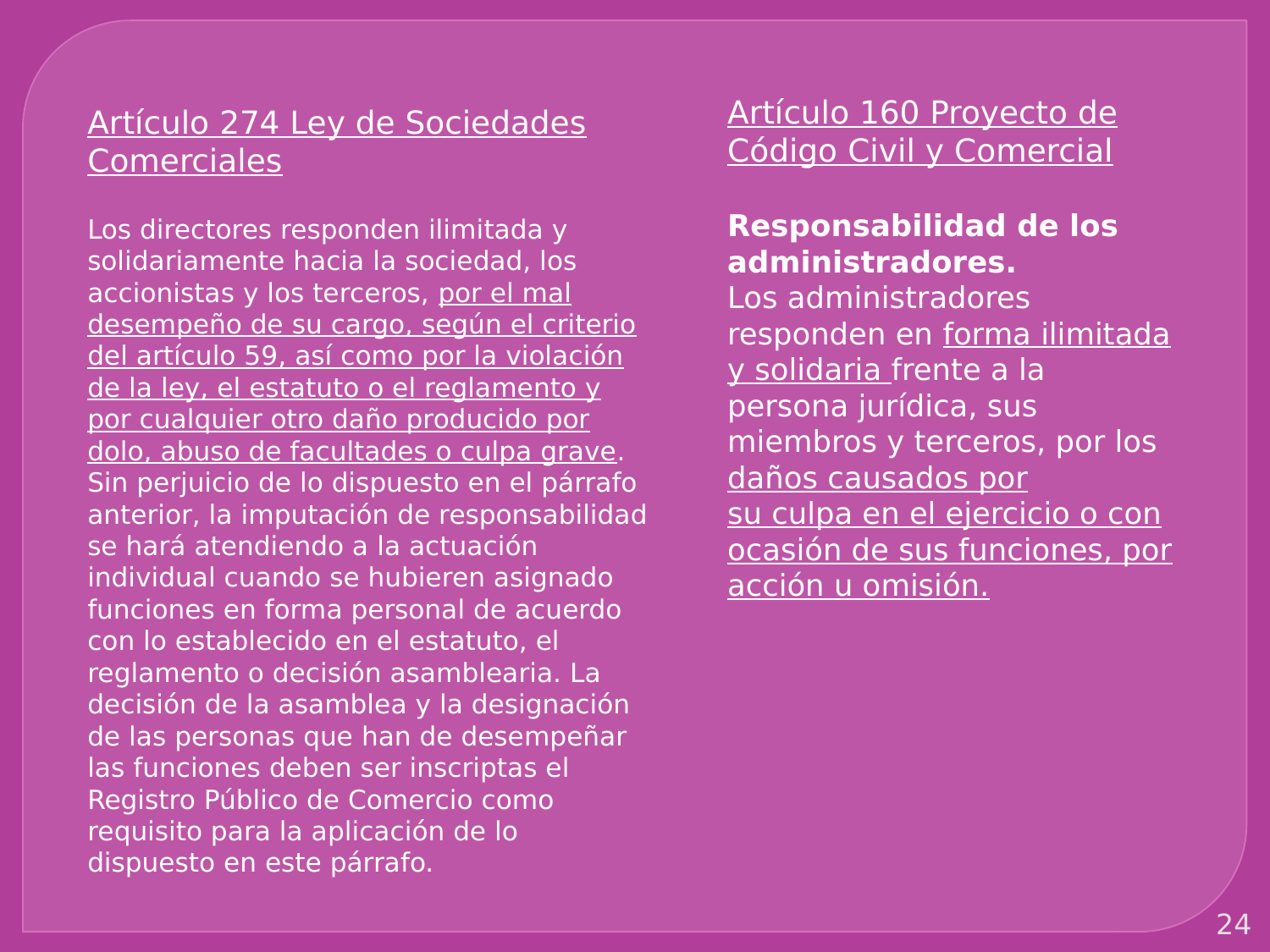

Artículo 160 Proyecto de Código Civil y Comercial

Responsabilidad de los administradores.
Los administradores responden en forma ilimitada y solidaria frente a la
persona jurídica, sus miembros y terceros, por los daños causados por
su culpa en el ejercicio o con ocasión de sus funciones, por acción u omisión.
Artículo 274 Ley de Sociedades Comerciales

Los directores responden ilimitada y solidariamente hacia la sociedad, los accionistas y los terceros, por el mal desempeño de su cargo, según el criterio del artículo 59, así como por la violación de la ley, el estatuto o el reglamento y por cualquier otro daño producido por dolo, abuso de facultades o culpa grave.
Sin perjuicio de lo dispuesto en el párrafo anterior, la imputación de responsabilidad se hará atendiendo a la actuación individual cuando se hubieren asignado funciones en forma personal de acuerdo con lo establecido en el estatuto, el reglamento o decisión asamblearia. La decisión de la asamblea y la designación de las personas que han de desempeñar las funciones deben ser inscriptas el Registro Público de Comercio como requisito para la aplicación de lo dispuesto en este párrafo.
24